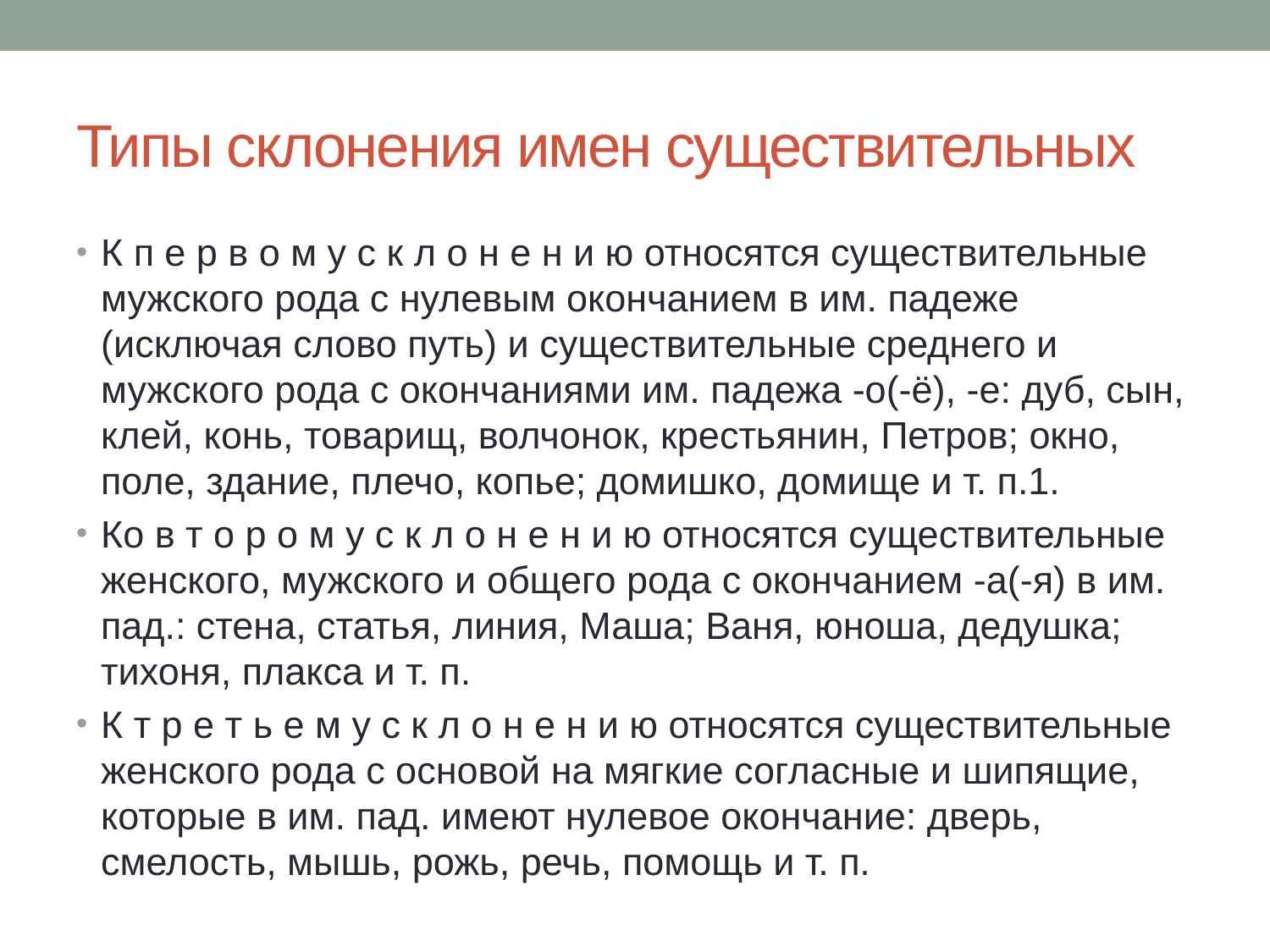

# Типы склонения имен существительных
К п е р в о м у с к л о н е н и ю относятся существительные мужского рода с нулевым окончанием в им. падеже (исключая слово путь) и существительные среднего и мужского рода с окончаниями им. падежа -о(-ё), -е: дуб, сын, клей, конь, товарищ, волчонок, крестьянин, Петров; окно, поле, здание, плечо, копье; домишко, домище и т. п.1.
Ко в т о р о м у с к л о н е н и ю относятся существительные женского, мужского и общего рода с окончанием -а(-я) в им. пад.: стена, статья, линия, Маша; Ваня, юноша, дедушка; тихоня, плакса и т. п.
К т р е т ь е м у с к л о н е н и ю относятся существительные женского рода с основой на мягкие согласные и шипящие, которые в им. пад. имеют нулевое окончание: дверь, смелость, мышь, рожь, речь, помощь и т. п.